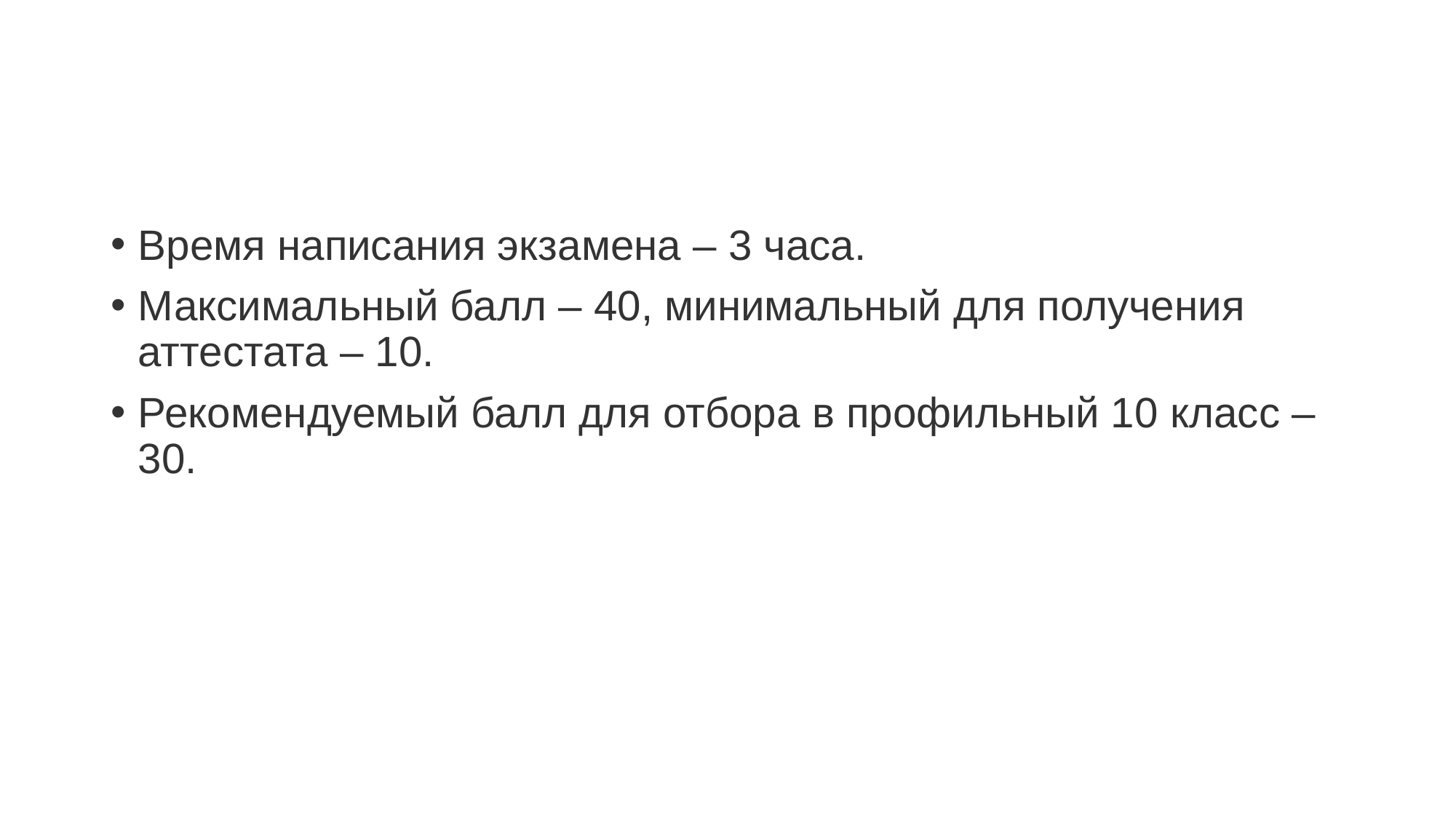

#
Время написания экзамена – 3 часа.
Максимальный балл – 40, минимальный для получения аттестата – 10.
Рекомендуемый балл для отбора в профильный 10 класс – 30.